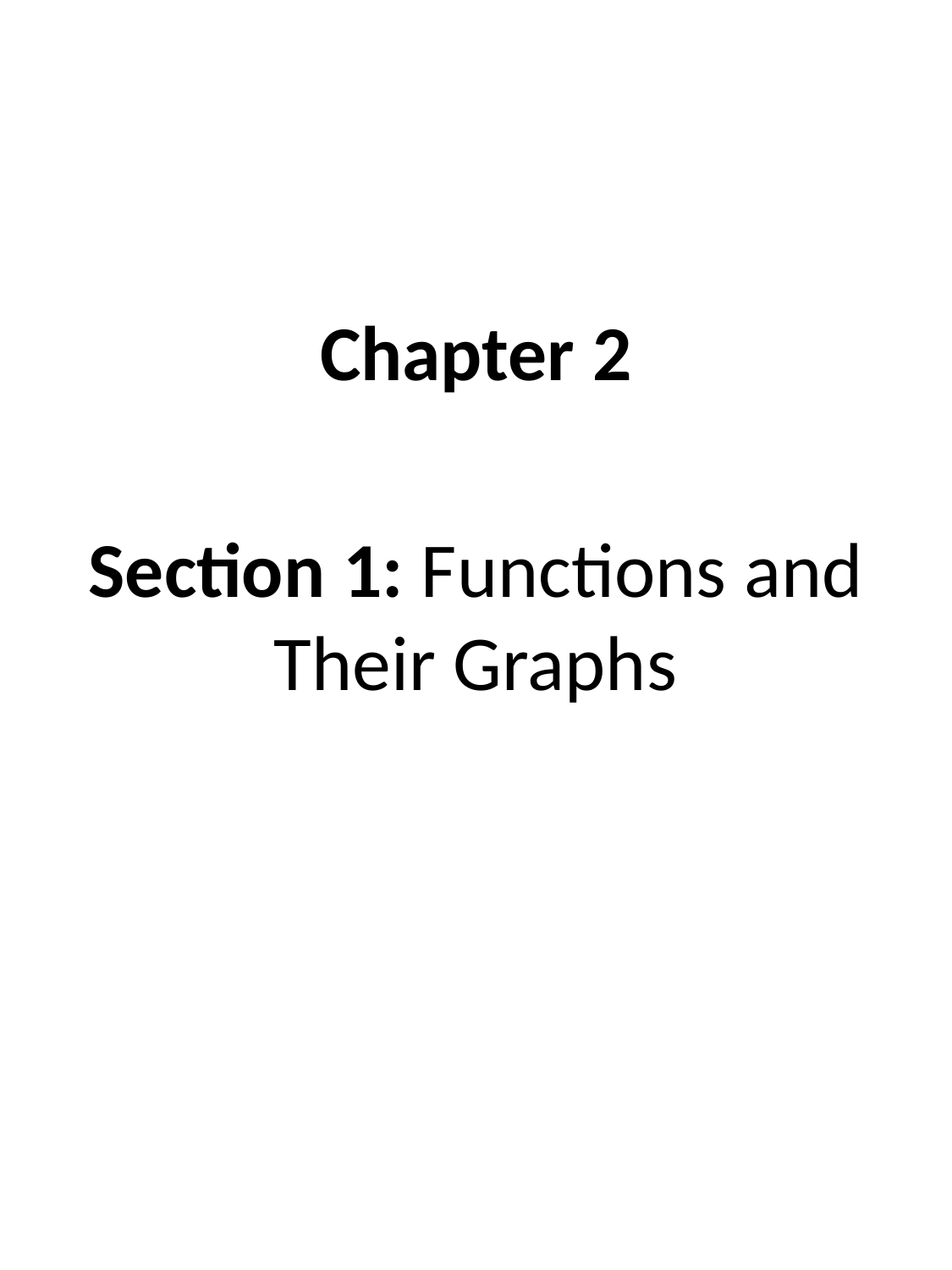

#
Chapter 2

Section 1: Functions and Their Graphs